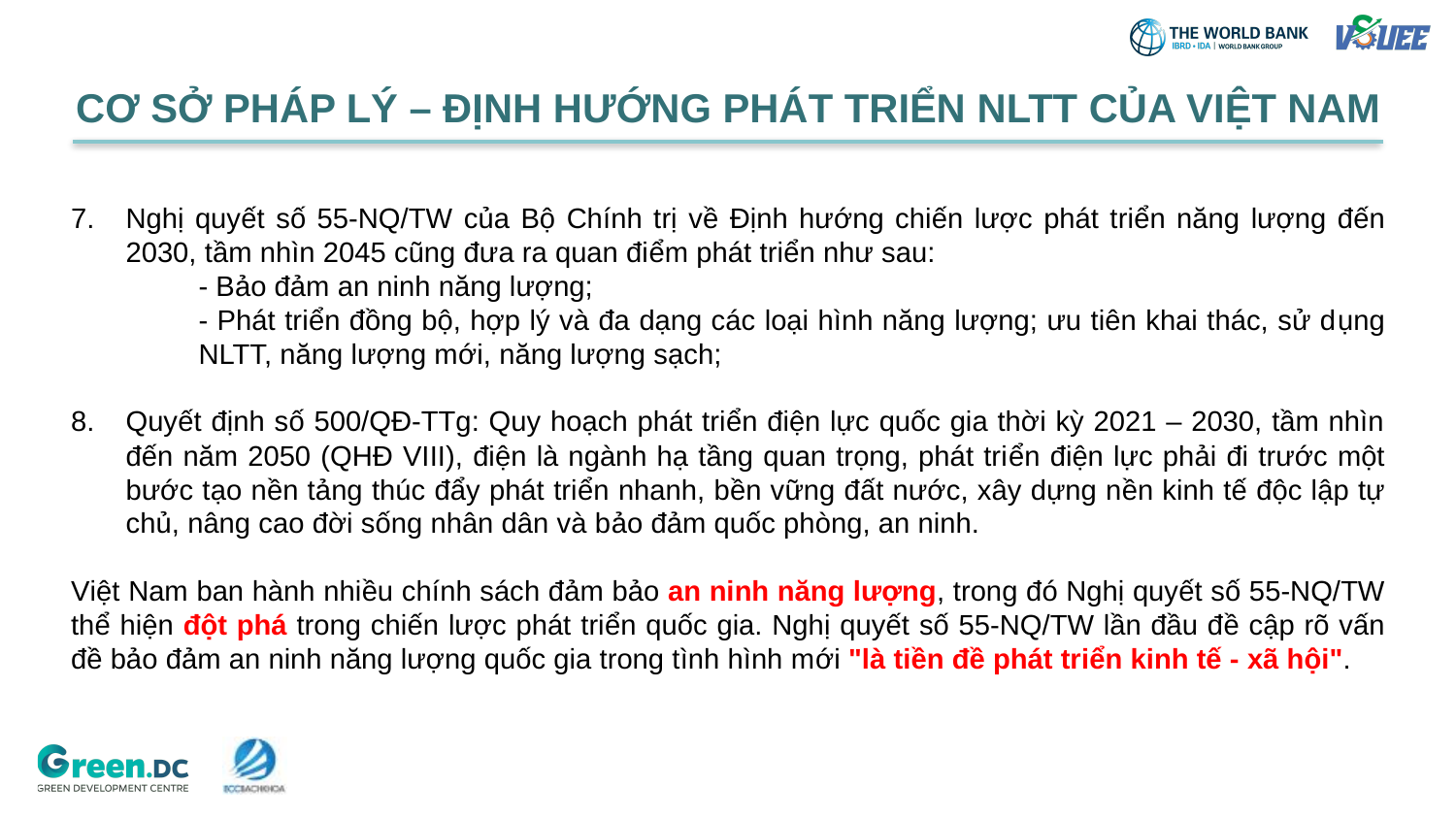

# CƠ SỞ PHÁP LÝ – ĐỊNH HƯỚNG PHÁT TRIỂN NLTT CỦA VIỆT NAM
Nghị quyết số 55-NQ/TW của Bộ Chính trị về Định hướng chiến lược phát triển năng lượng đến 2030, tầm nhìn 2045 cũng đưa ra quan điểm phát triển như sau:
	- Bảo đảm an ninh năng lượng;
	- Phát triển đồng bộ, hợp lý và đa dạng các loại hình năng lượng; ưu tiên khai thác, sử dụng NLTT, năng lượng mới, năng lượng sạch;

Quyết định số 500/QĐ-TTg: Quy hoạch phát triển điện lực quốc gia thời kỳ 2021 – 2030, tầm nhìn đến năm 2050 (QHĐ VIII), điện là ngành hạ tầng quan trọng, phát triển điện lực phải đi trước một bước tạo nền tảng thúc đẩy phát triển nhanh, bền vững đất nước, xây dựng nền kinh tế độc lập tự chủ, nâng cao đời sống nhân dân và bảo đảm quốc phòng, an ninh.

Việt Nam ban hành nhiều chính sách đảm bảo an ninh năng lượng, trong đó Nghị quyết số 55-NQ/TW thể hiện đột phá trong chiến lược phát triển quốc gia. Nghị quyết số 55-NQ/TW lần đầu đề cập rõ vấn đề bảo đảm an ninh năng lượng quốc gia trong tình hình mới "là tiền đề phát triển kinh tế - xã hội".